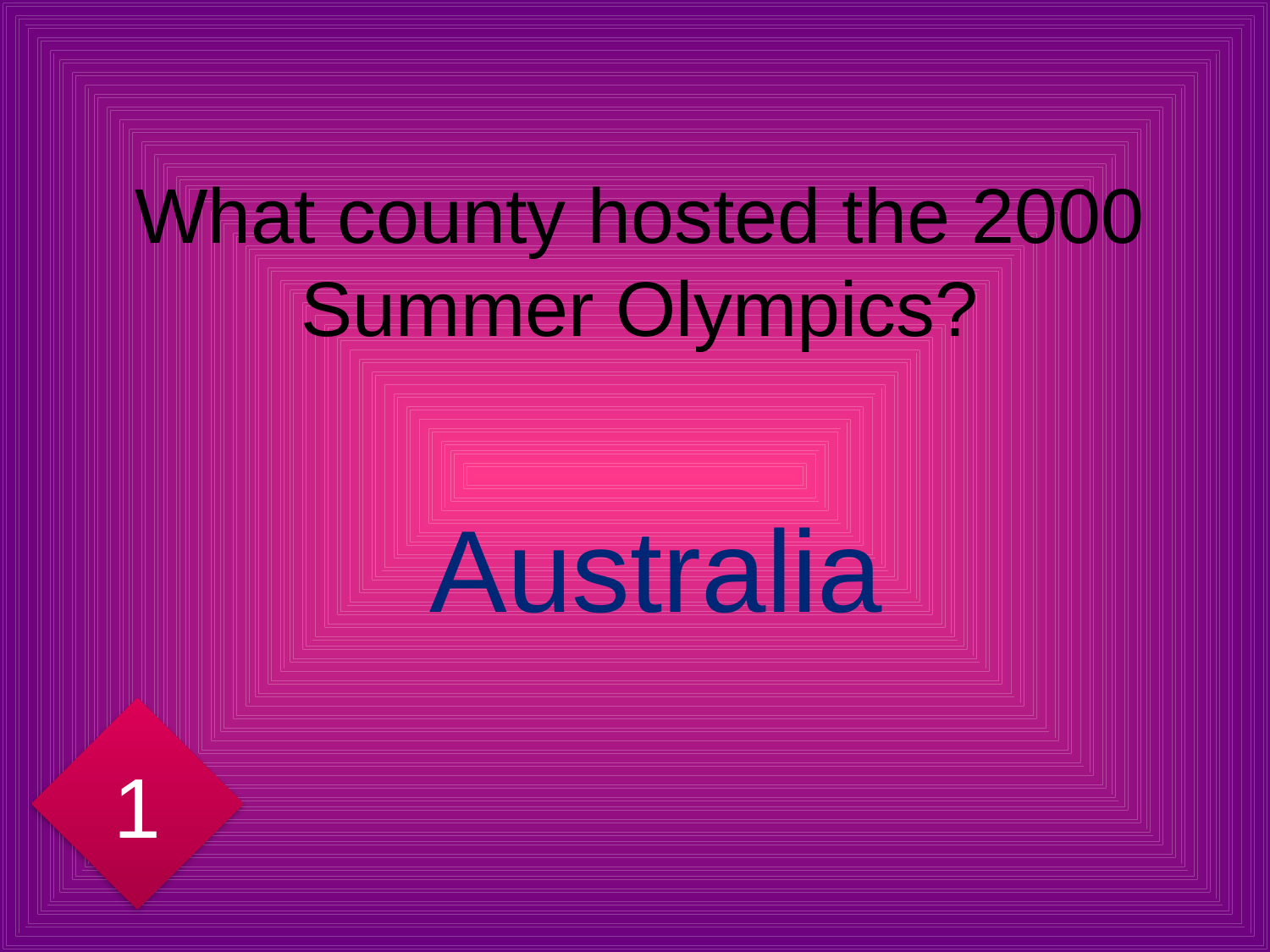

# What county hosted the 2000 Summer Olympics?
 Australia
1